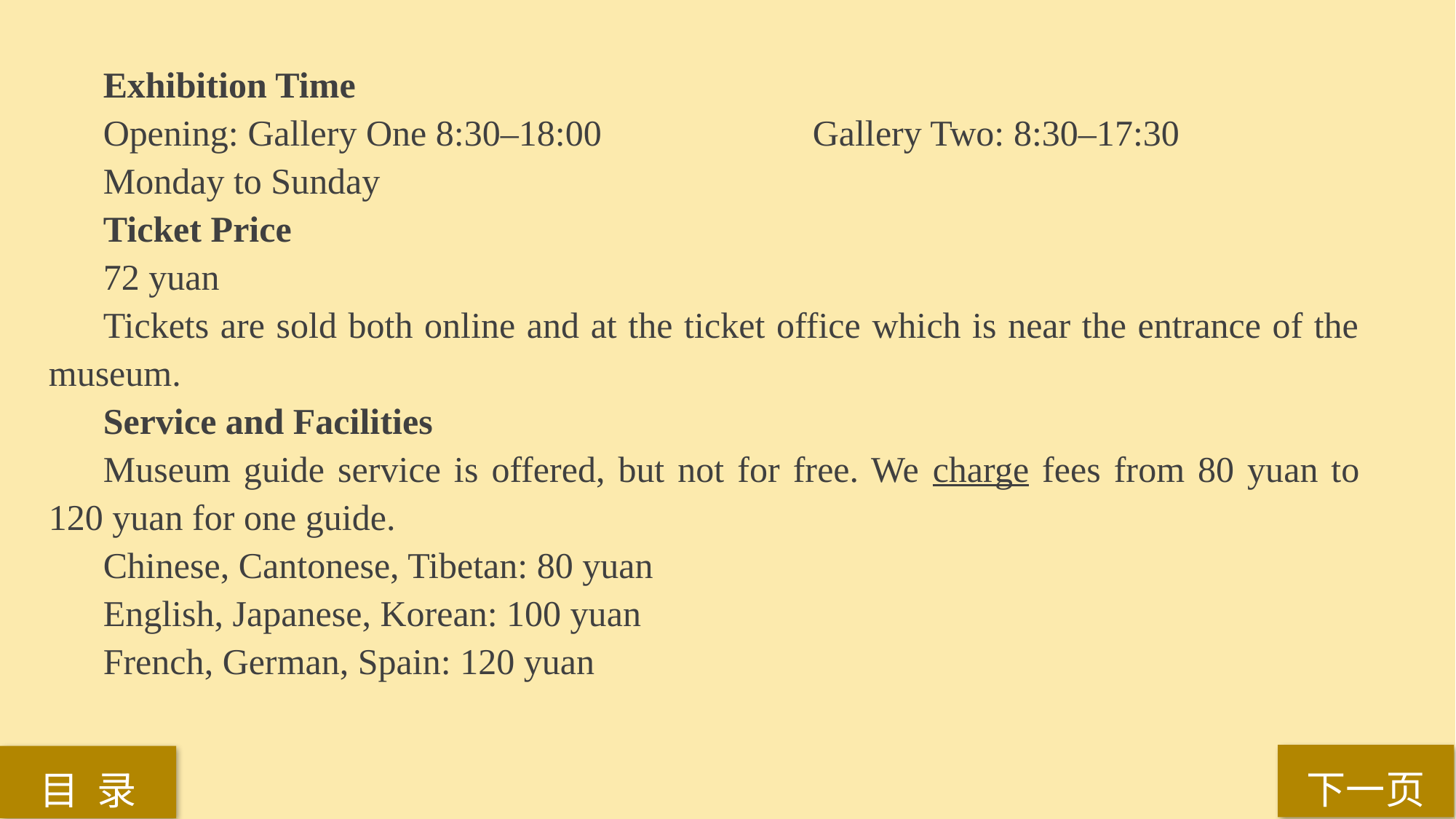

Exhibition Time
Opening: Gallery One 8:30–18:00 		Gallery Two: 8:30–17:30
Monday to Sunday
Ticket Price
72 yuan
Tickets are sold both online and at the ticket office which is near the entrance of the museum.
Service and Facilities
Museum guide service is offered, but not for free. We charge fees from 80 yuan to 120 yuan for one guide.
Chinese, Cantonese, Tibetan: 80 yuan
English, Japanese, Korean: 100 yuan
French, German, Spain: 120 yuan